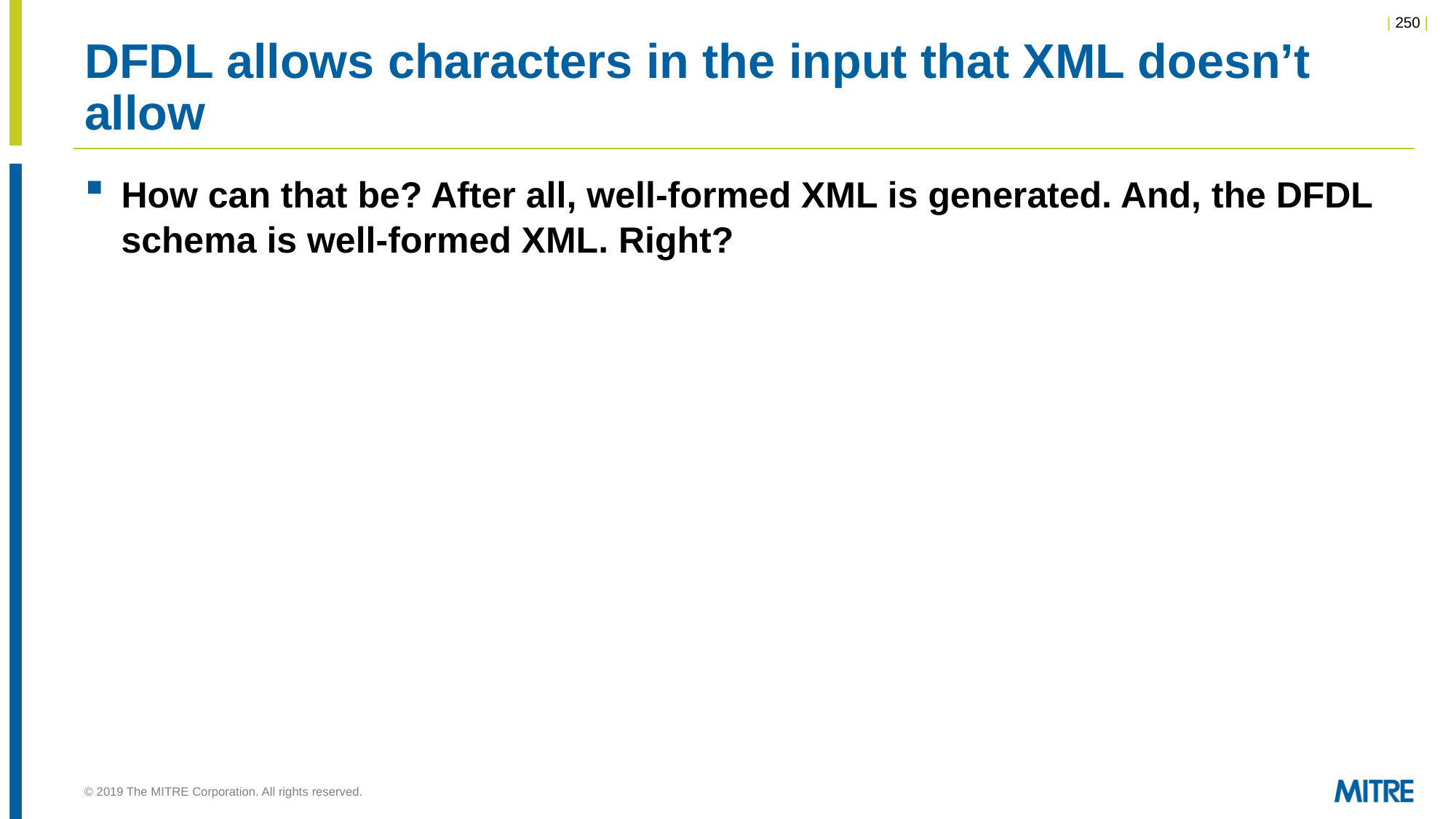

# DFDL allows characters in the input that XML doesn’t allow
How can that be? After all, well-formed XML is generated. And, the DFDL schema is well-formed XML. Right?
© 2019 The MITRE Corporation. All rights reserved.